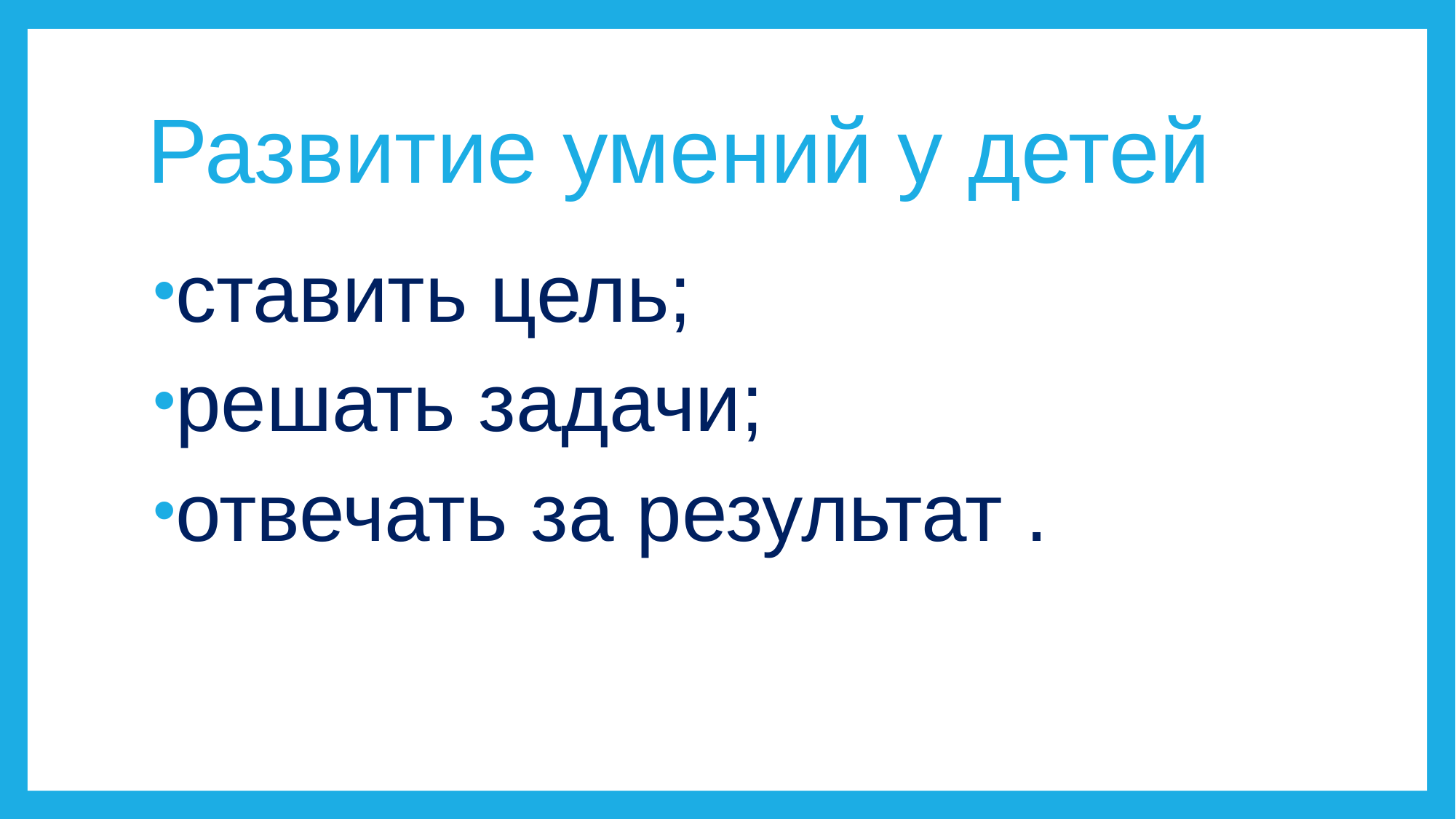

# Развитие умений у детей
ставить цель;
решать задачи;
отвечать за результат .